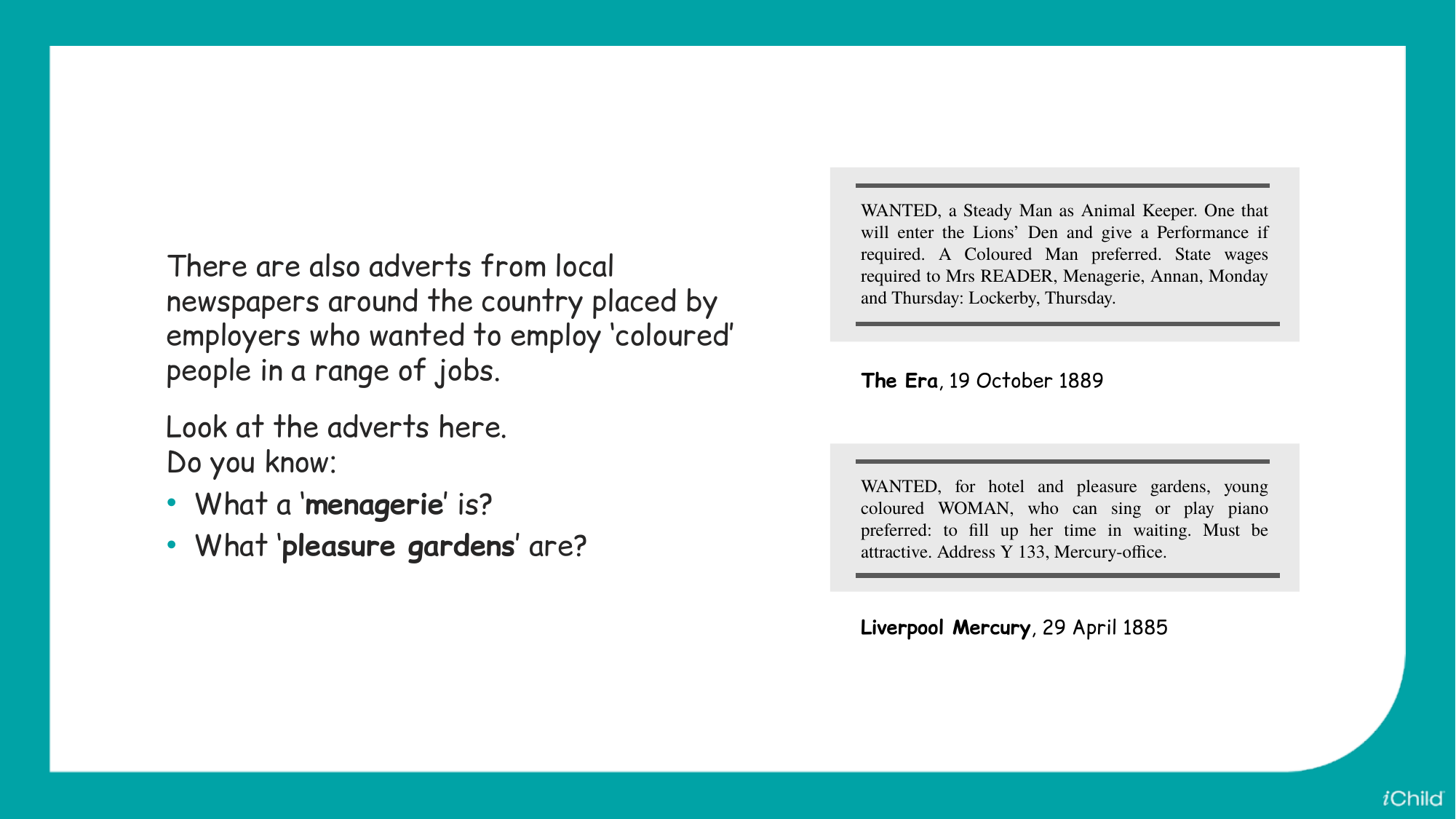

WANTED, a Steady Man as Animal Keeper. One that will enter the Lions’ Den and give a Performance if required. A Coloured Man preferred. State wages required to Mrs READER, Menagerie, Annan, Monday and Thursday: Lockerby, Thursday.
There are also adverts from local newspapers around the country placed by employers who wanted to employ ‘coloured’ people in a range of jobs.
Look at the adverts here.
Do you know:
What a ‘menagerie’ is?
What ‘pleasure gardens’ are?
The Era, 19 October 1889

WANTED, for hotel and pleasure gardens, young coloured WOMAN, who can sing or play piano preferred: to fill up her time in waiting. Must be attractive. Address Y 133, Mercury-office.
Liverpool Mercury, 29 April 1885